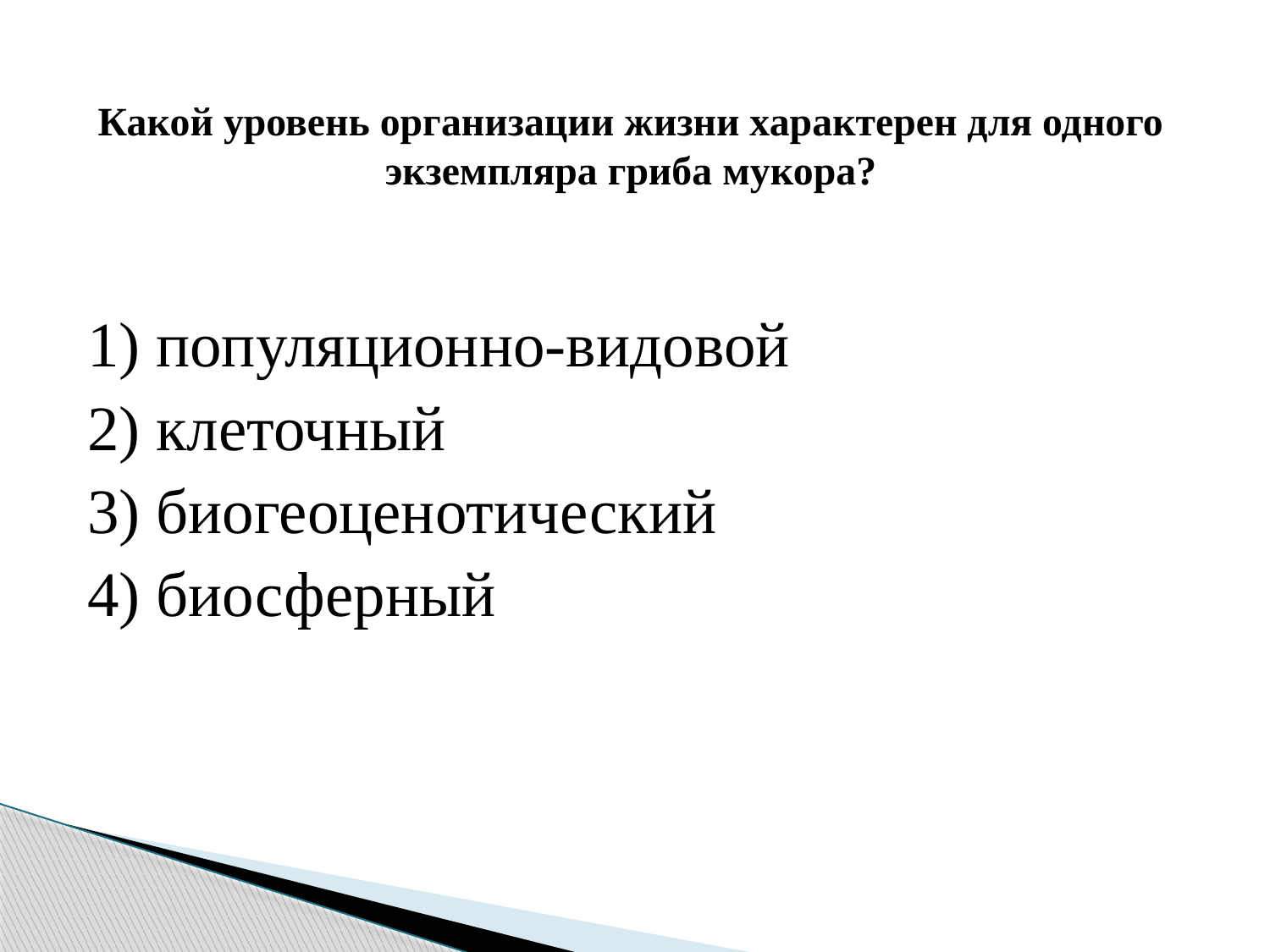

# Какой уровень организации жизни характерен для одного экземпляра гриба мукора?
1) популяционно-видовой
2) клеточный
3) биогеоценотический
4) биосферный